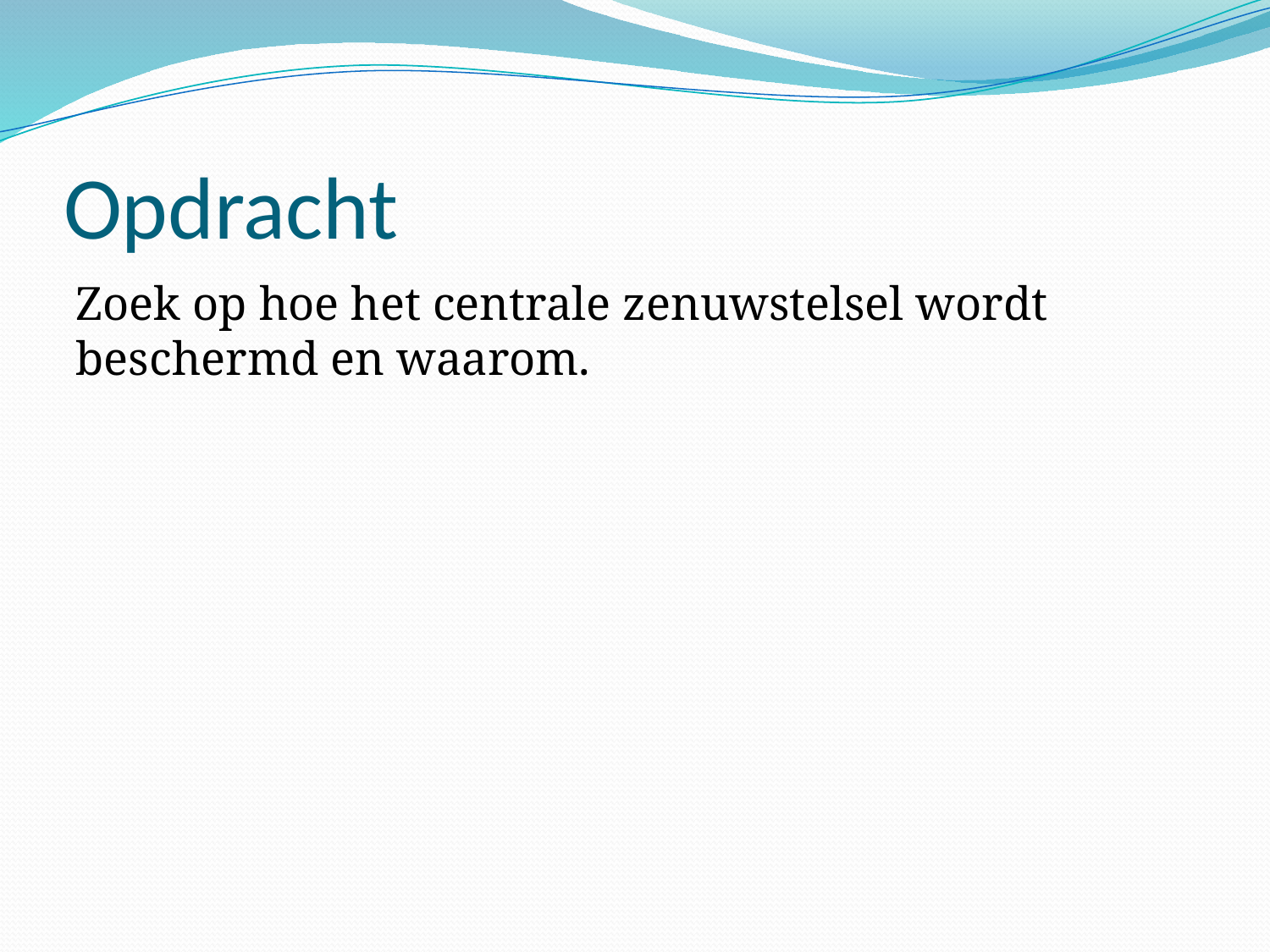

# Opdracht
Zoek op hoe het centrale zenuwstelsel wordt beschermd en waarom.